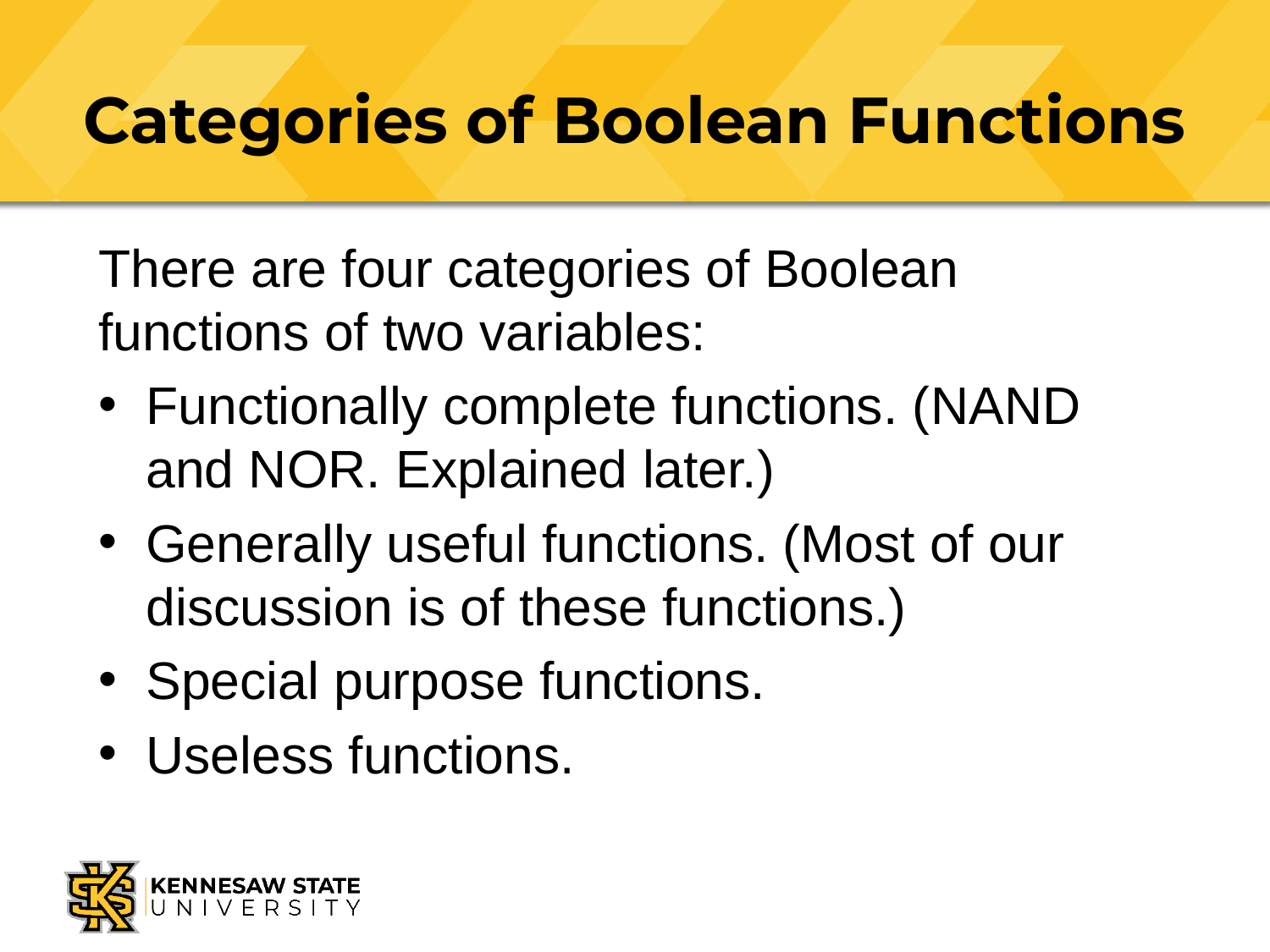

# Categories of Boolean Functions
There are four categories of Boolean functions of two variables:
Functionally complete functions. (nand and nor. Explained later.)
Generally useful functions. (Most of our discussion is of these functions.)
Special purpose functions.
Useless functions.